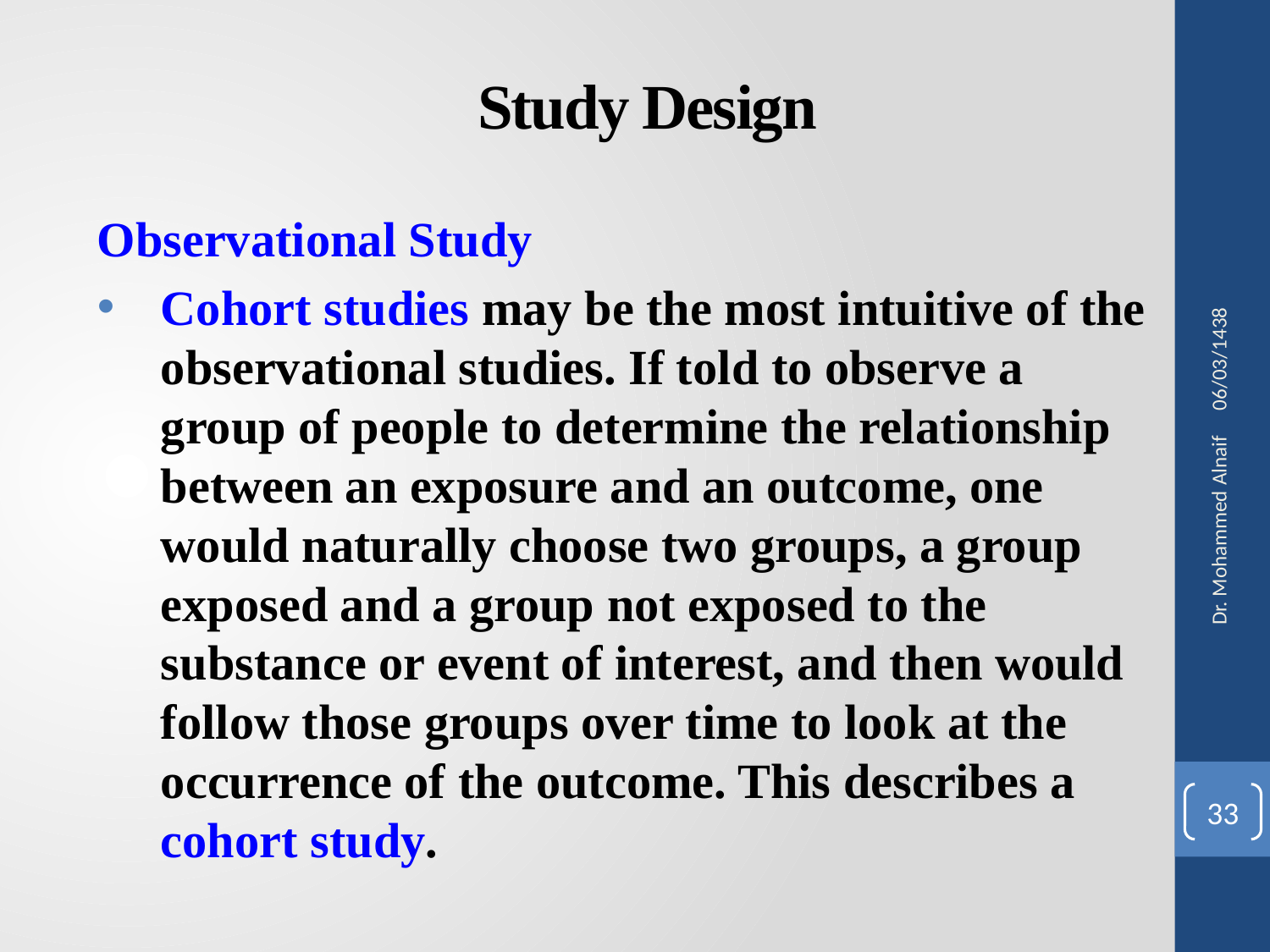

# Study Design
Observational Study
Cohort studies may be the most intuitive of the observational studies. If told to observe a group of people to determine the relationship between an exposure and an outcome, one would naturally choose two groups, a group exposed and a group not exposed to the substance or event of interest, and then would follow those groups over time to look at the occurrence of the outcome. This describes a cohort study.
06/03/1438
Dr. Mohammed Alnaif
33